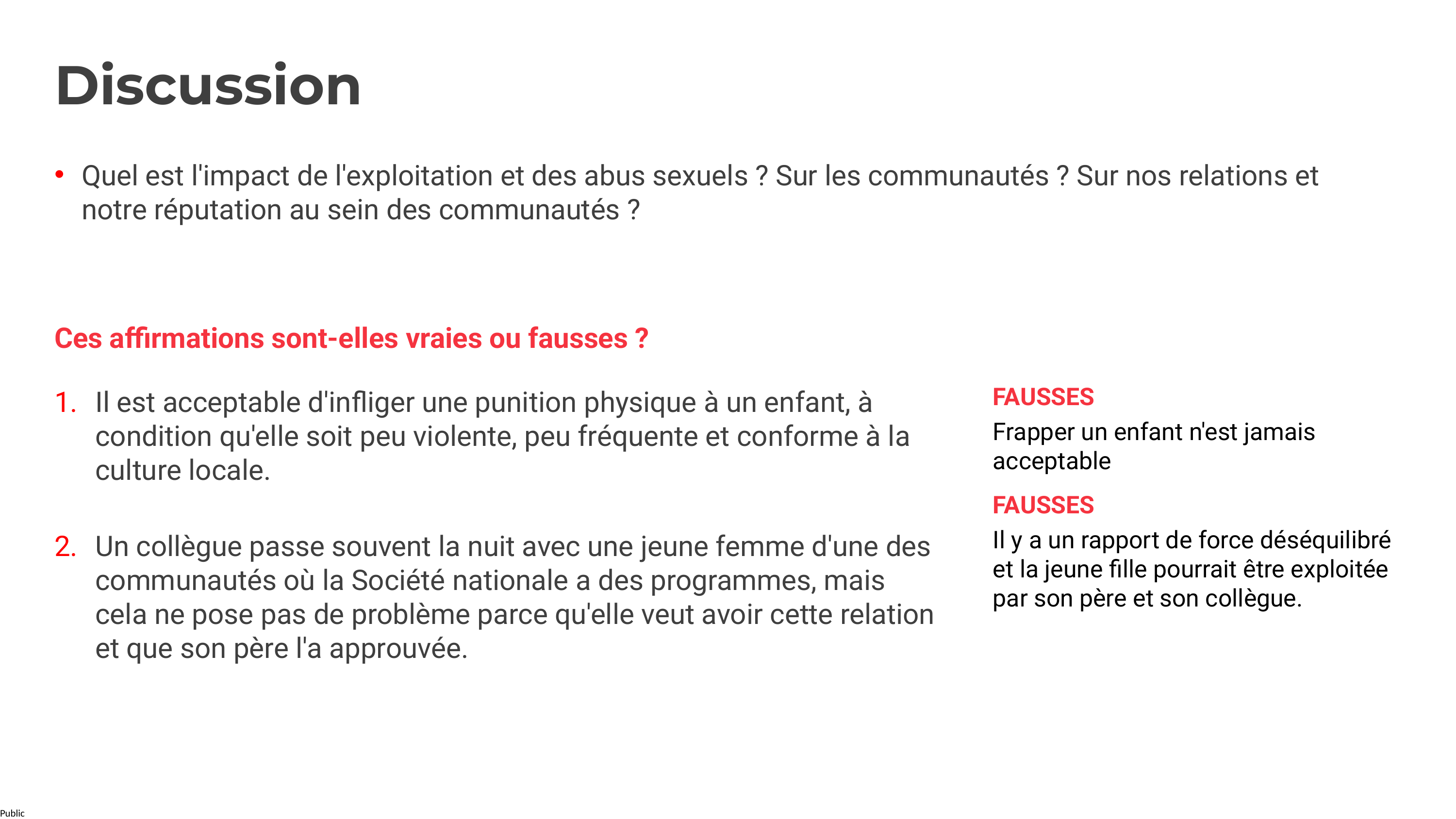

Discussion
Quel est l'impact de l'exploitation et des abus sexuels ? Sur les communautés ? Sur nos relations et notre réputation au sein des communautés ?

Ces affirmations sont-elles vraies ou fausses ?
FAUSSES
Frapper un enfant n'est jamais acceptable
Il est acceptable d'infliger une punition physique à un enfant, à condition qu'elle soit peu violente, peu fréquente et conforme à la culture locale.
Un collègue passe souvent la nuit avec une jeune femme d'une des communautés où la Société nationale a des programmes, mais cela ne pose pas de problème parce qu'elle veut avoir cette relation et que son père l'a approuvée.
FAUSSES
Il y a un rapport de force déséquilibré et la jeune fille pourrait être exploitée par son père et son collègue.